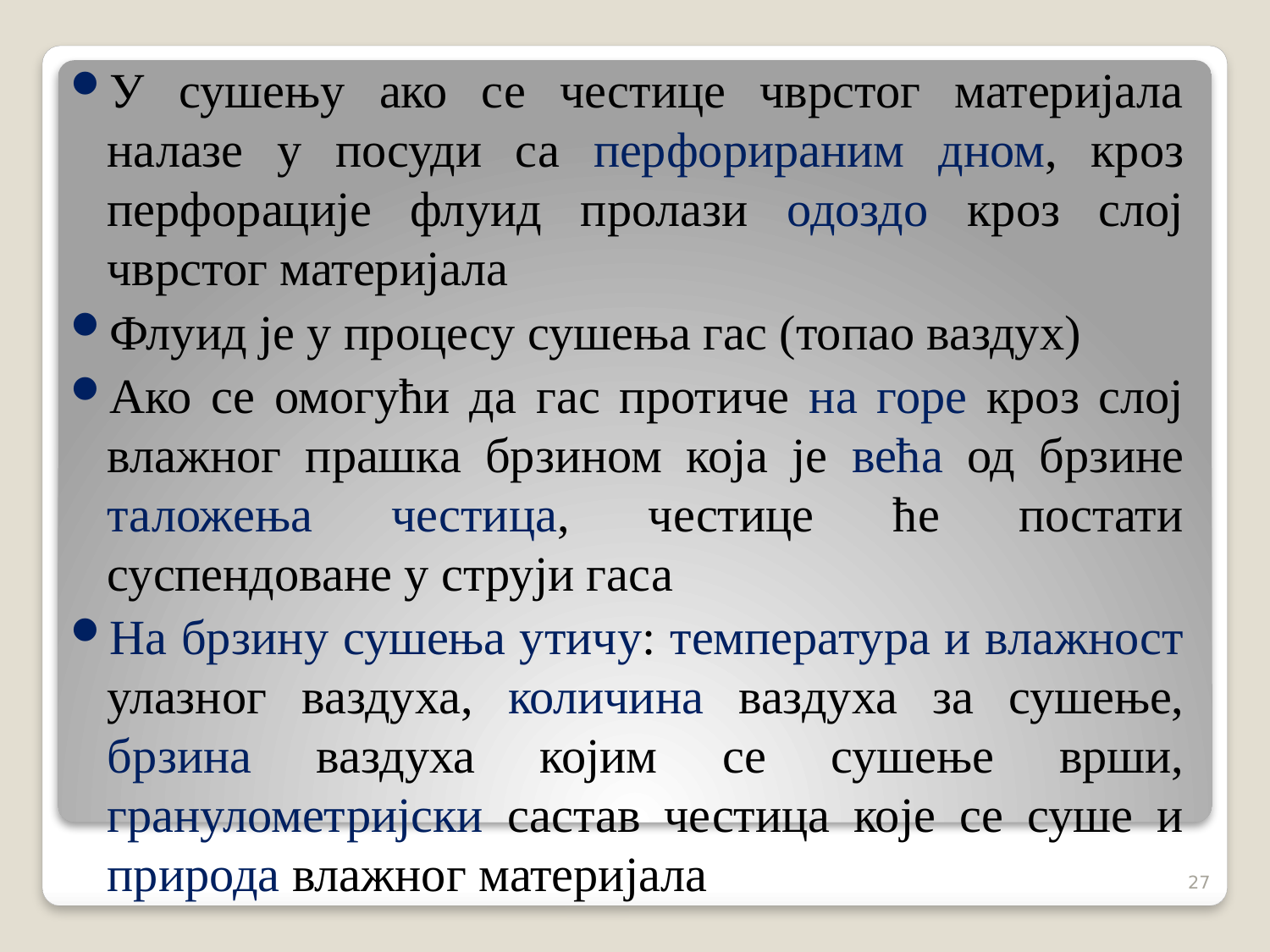

У сушењу ако се честице чврстог материјала налазе у посуди са перфорираним дном, кроз перфорације флуид пролази одоздо кроз слој чврстог материјала
Флуид је у процесу сушења гас (топао ваздух)
Ако се омогући да гас протиче на горе кроз слој влажног прашка брзином која је већа од брзине таложења честица, честице ће постати суспендоване у струји гаса
На брзину сушења утичу: температура и влажност улазног ваздуха, количина ваздуха за сушење, брзина ваздуха којим се сушење врши, гранулометријски састав честица које се суше и природа влажног материјала
27